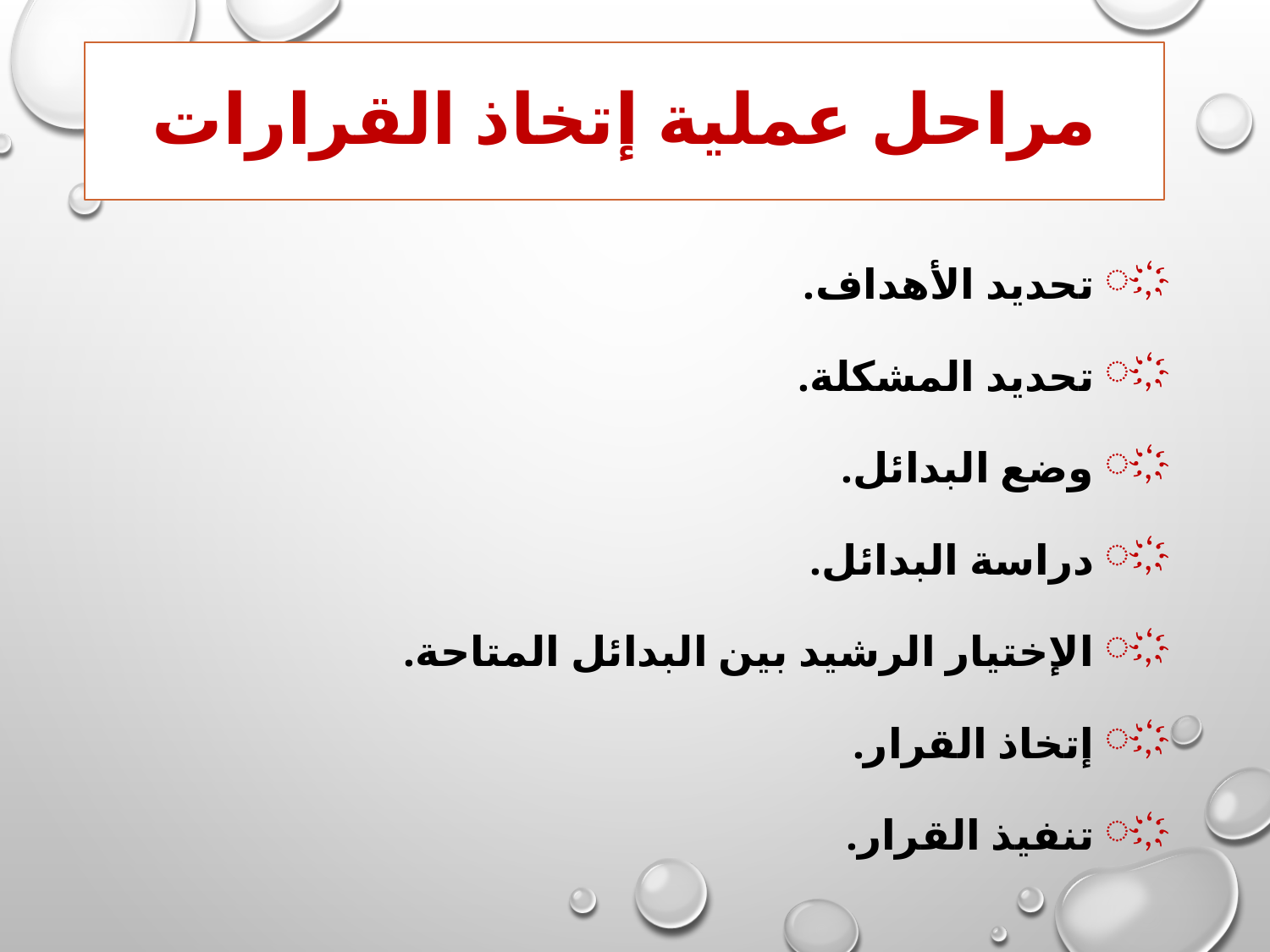

# مراحل عملية إتخاذ القرارات
 تحديد الأهداف.
 تحديد المشكلة.
 وضع البدائل.
 دراسة البدائل.
 الإختيار الرشيد بين البدائل المتاحة.
 إتخاذ القرار.
 تنفيذ القرار.